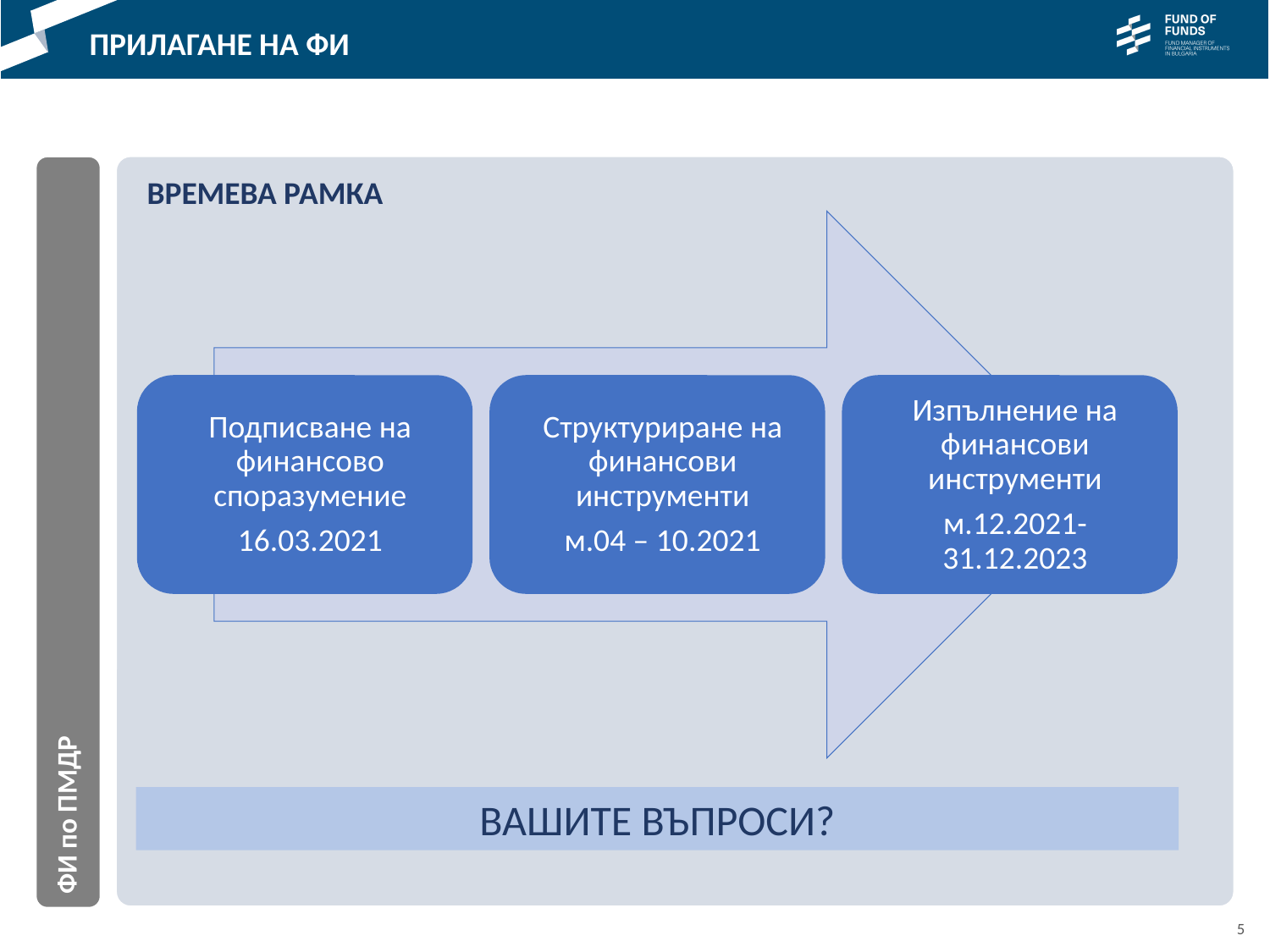

Прилагане на ФИ

ВРЕМЕВА РАМКА
Подписване на финансово споразумение
16.03.2021
Структуриране на финансови инструменти
м.04 – 10.2021
Изпълнение на финансови инструменти
м.12.2021-31.12.2023

ФИ по ПМДР
ВАШИТЕ ВЪПРОСИ?
5